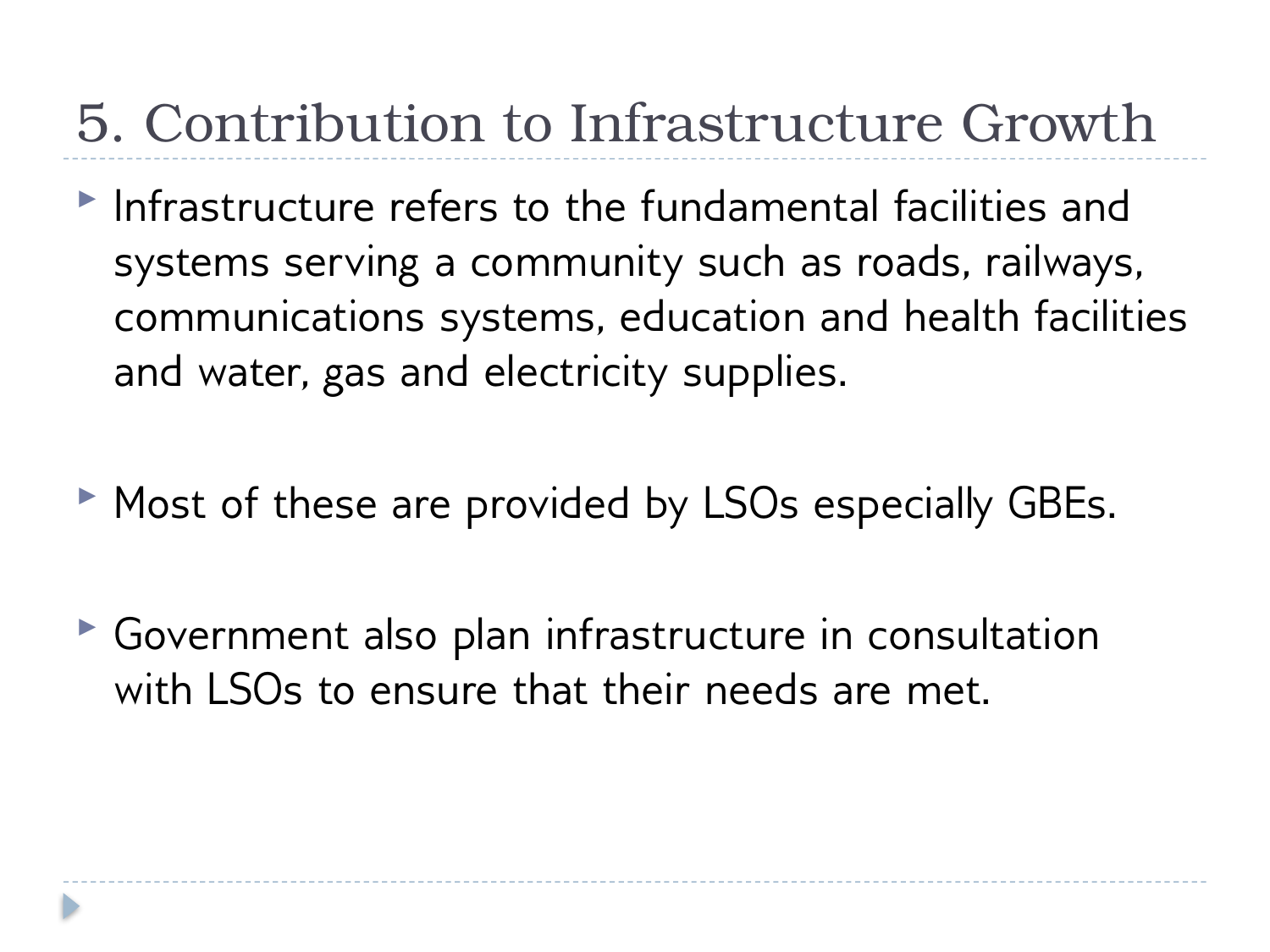

# 5. Contribution to Infrastructure Growth
Infrastructure refers to the fundamental facilities and systems serving a community such as roads, railways, communications systems, education and health facilities and water, gas and electricity supplies.

Most of these are provided by LSOs especially GBEs.

Government also plan infrastructure in consultation with LSOs to ensure that their needs are met.